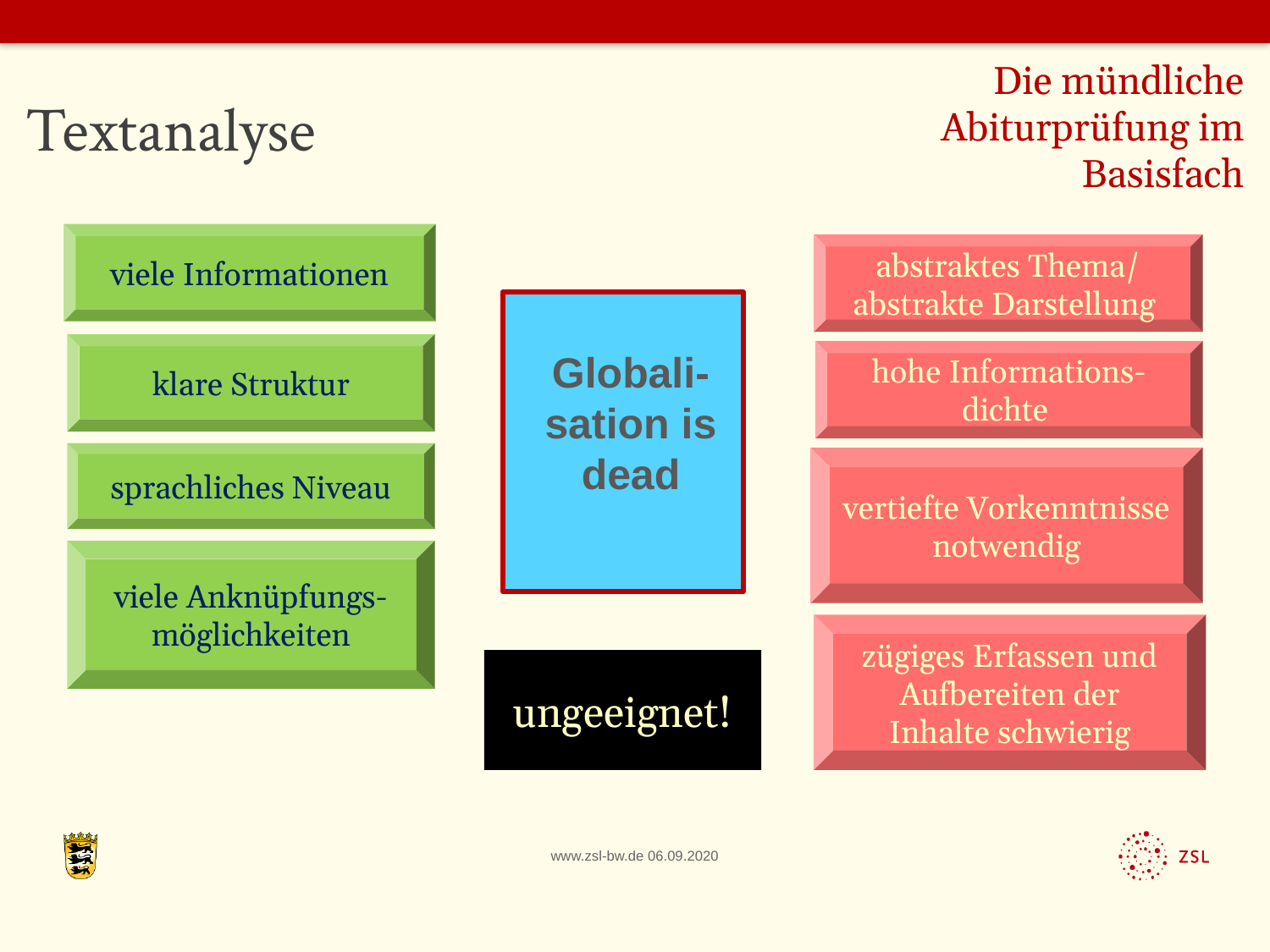

Die mündliche Abiturprüfung im Basisfach
# Textanalyse
viele Informationen
abstraktes Thema/ abstrakte Darstellung

Globali-sation is dead
klare Struktur
hohe Informations-dichte
sprachliches Niveau
vertiefte Vorkenntnisse notwendig
viele Anknüpfungs-möglichkeiten
zügiges Erfassen und Aufbereiten der Inhalte schwierig
ungeeignet!